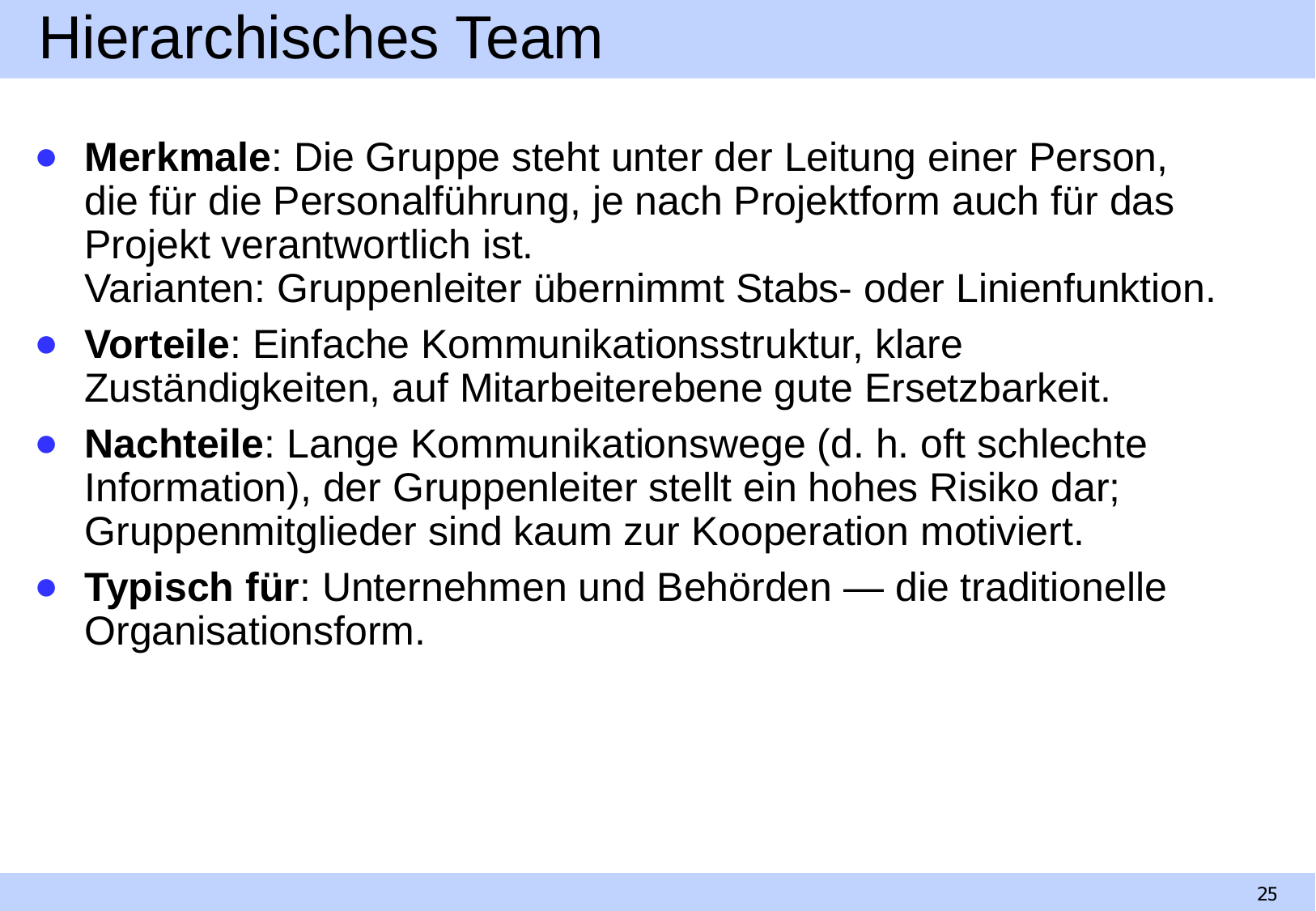

# Hierarchisches Team
Merkmale: Die Gruppe steht unter der Leitung einer Person,
die für die Personalführung, je nach Projektform auch für das Projekt verantwortlich ist.
Varianten: Gruppenleiter übernimmt Stabs- oder Linienfunktion.
Vorteile: Einfache Kommunikationsstruktur, klare Zuständigkeiten, auf Mitarbeiterebene gute Ersetzbarkeit.
Nachteile: Lange Kommunikationswege (d. h. oft schlechte Information), der Gruppenleiter stellt ein hohes Risiko dar; Gruppenmitglieder sind kaum zur Kooperation motiviert.
Typisch für: Unternehmen und Behörden — die traditionelle Organisationsform.

25